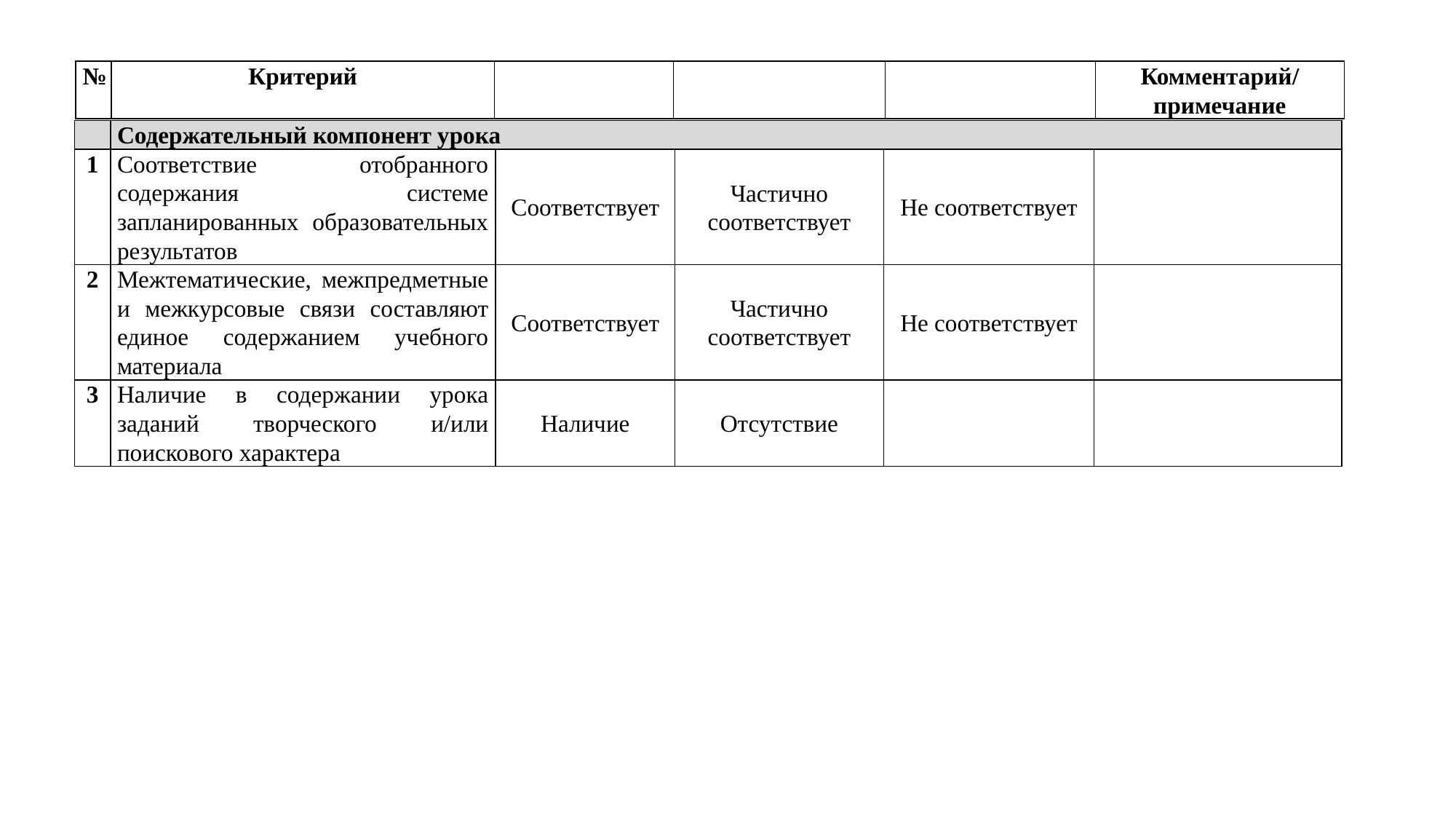

| № | Критерий |  |  |  | Комментарий/ примечание |
| --- | --- | --- | --- | --- | --- |
|  | Содержательный компонент урока |  |  |  |  |
| --- | --- | --- | --- | --- | --- |
| 1 | Соответствие отобранного содержания системе запланированных образовательных результатов | Соответствует | Частично соответствует | Не соответствует |  |
| 2 | Межтематические, межпредметные и межкурсовые связи составляют единое содержанием учебного материала | Соответствует | Частично соответствует | Не соответствует |  |
| 3 | Наличие в содержании урока заданий творческого и/или поискового характера | Наличие | Отсутствие |  |  |